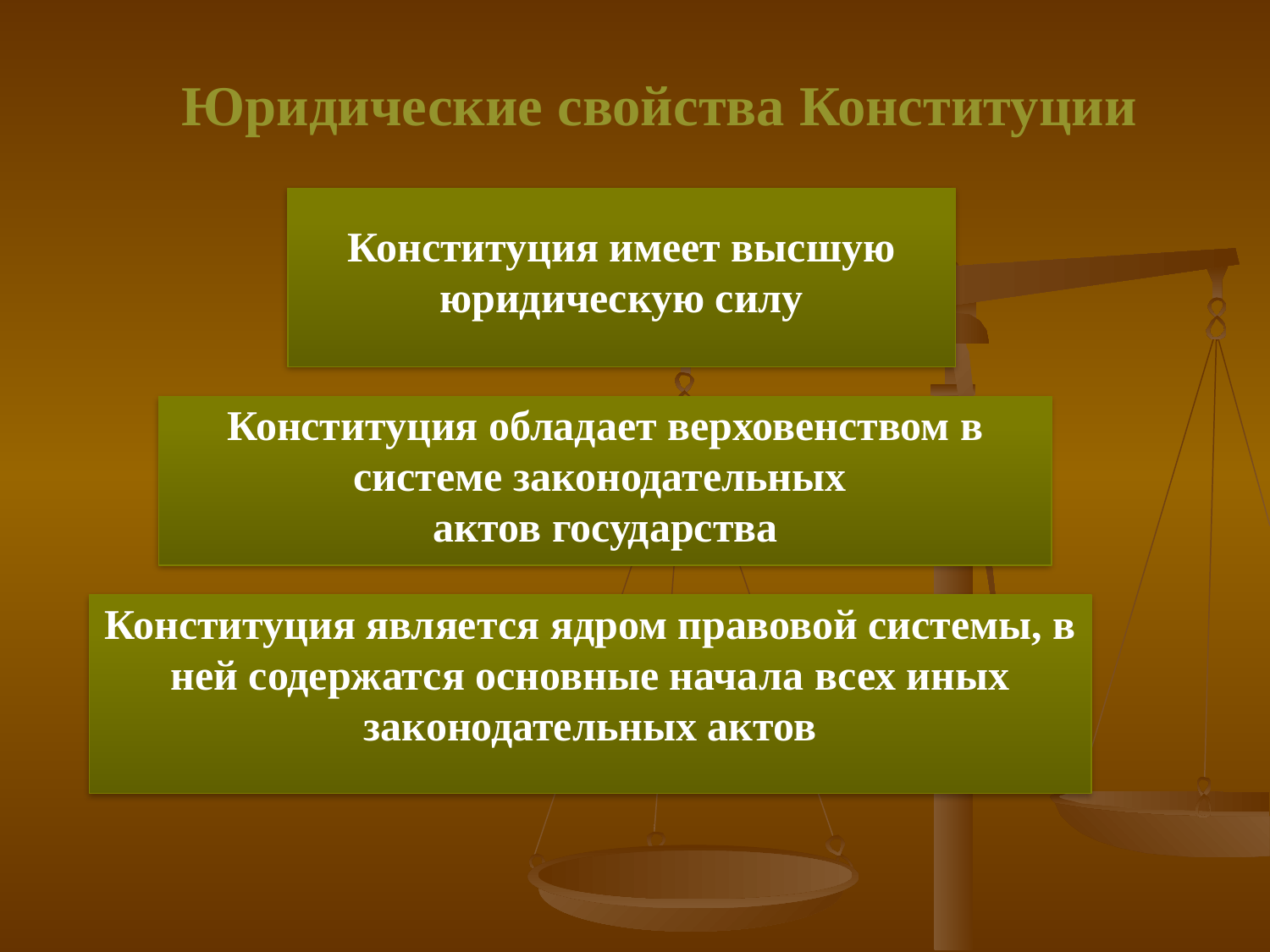

Юридические свойства Конституции

Конституция имеет высшую юридическую силу

Конституция обладает верховенством в системе законодательных
актов государства
Конституция является ядром правовой системы, в ней содержатся основные начала всех иных законодательных актов